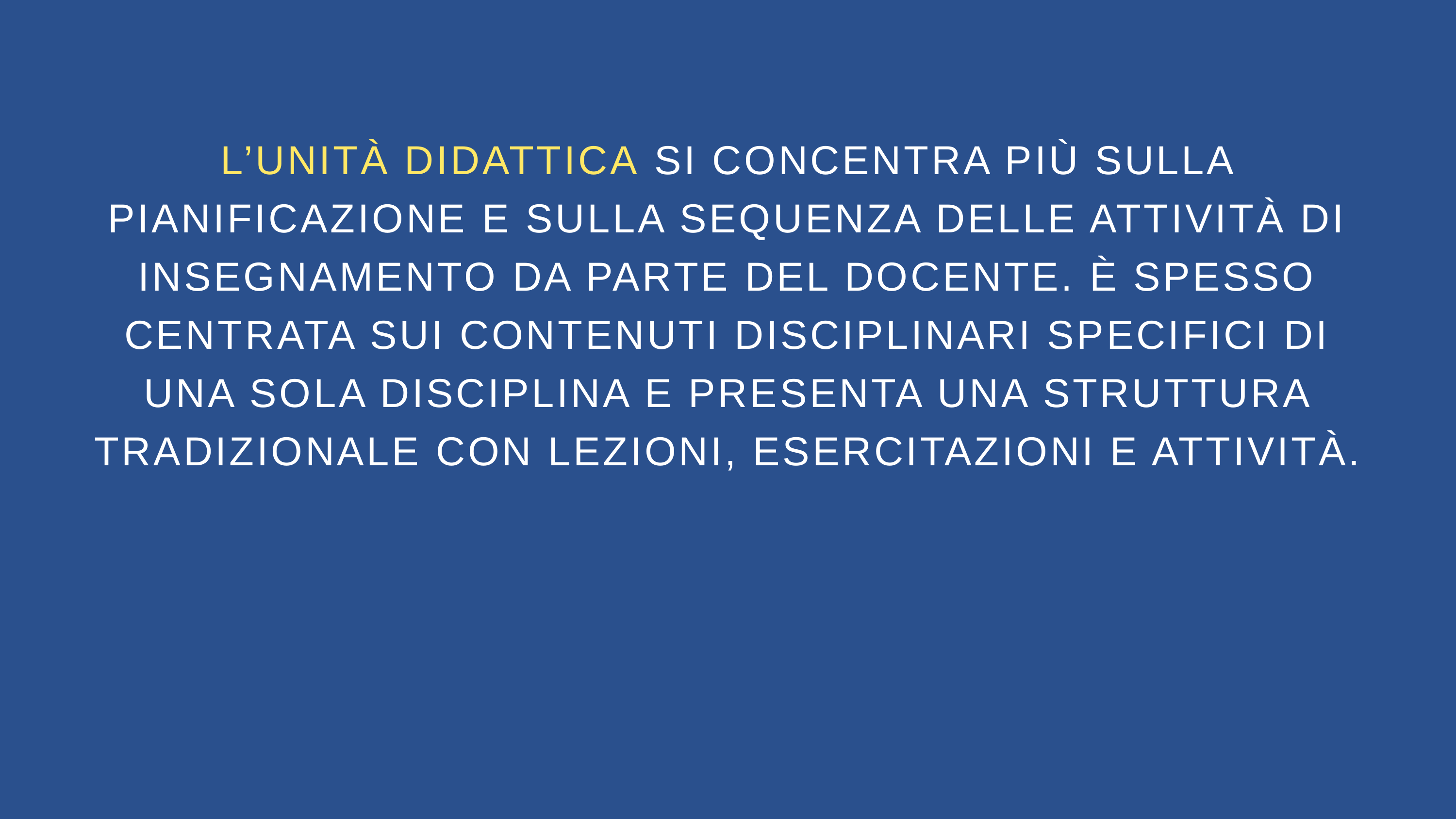

L’UNITÀ DIDATTICA SI CONCENTRA PIÙ SULLA PIANIFICAZIONE E SULLA SEQUENZA DELLE ATTIVITÀ DI INSEGNAMENTO DA PARTE DEL DOCENTE. È SPESSO CENTRATA SUI CONTENUTI DISCIPLINARI SPECIFICI DI UNA SOLA DISCIPLINA E PRESENTA UNA STRUTTURA TRADIZIONALE CON LEZIONI, ESERCITAZIONI E ATTIVITÀ.